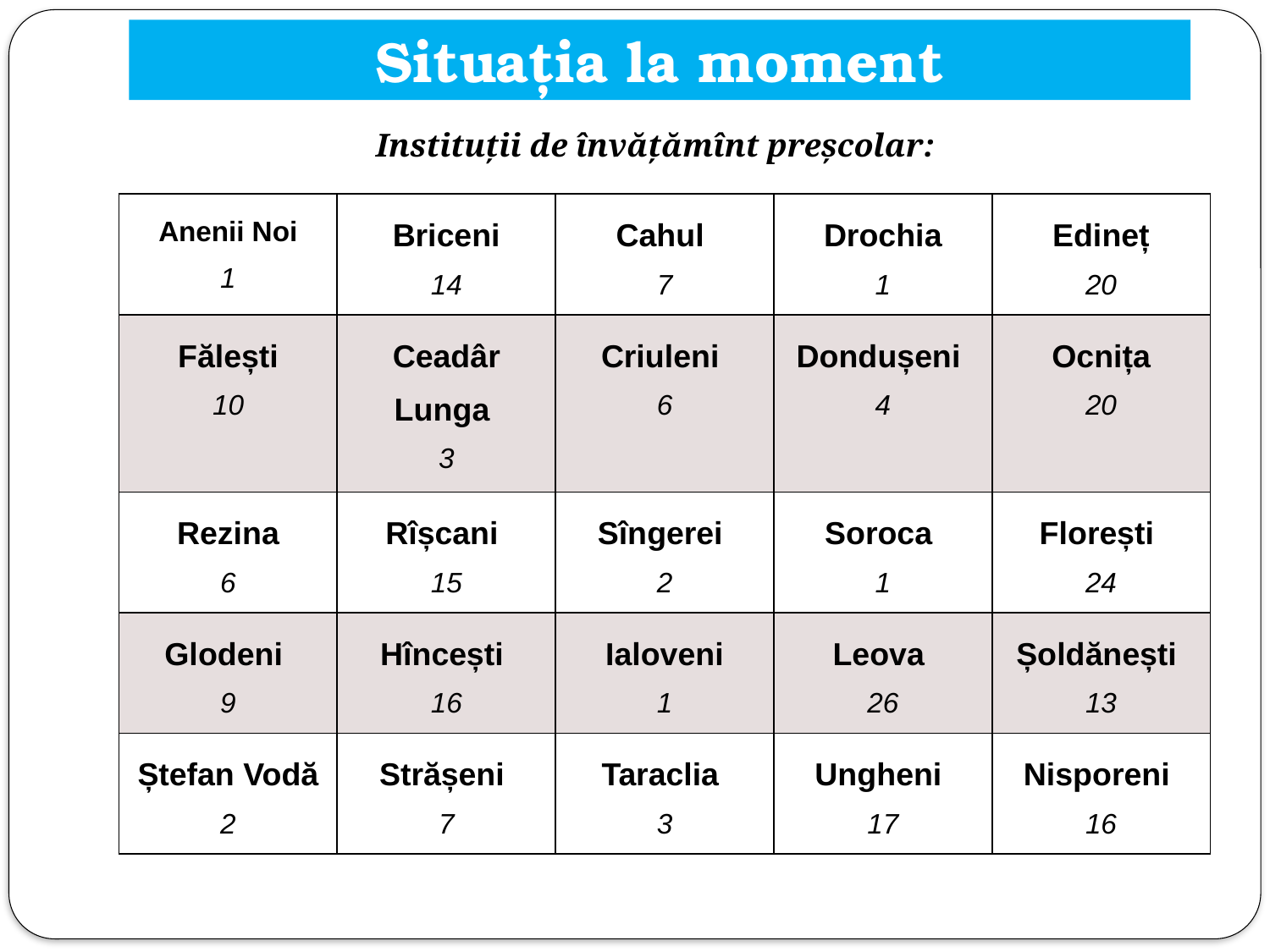

Situația la moment
Instituții de învățămînt preșcolar:
| Anenii Noi 1 | Briceni 14 | Cahul 7 | Drochia 1 | Edineț 20 |
| --- | --- | --- | --- | --- |
| Fălești 10 | Ceadâr Lunga 3 | Criuleni 6 | Dondușeni 4 | Ocnița 20 |
| Rezina 6 | Rîșcani 15 | Sîngerei 2 | Soroca 1 | Florești 24 |
| Glodeni 9 | Hîncești 16 | Ialoveni 1 | Leova 26 | Șoldănești 13 |
| Ștefan Vodă 2 | Strășeni 7 | Taraclia 3 | Ungheni 17 | Nisporeni 16 |